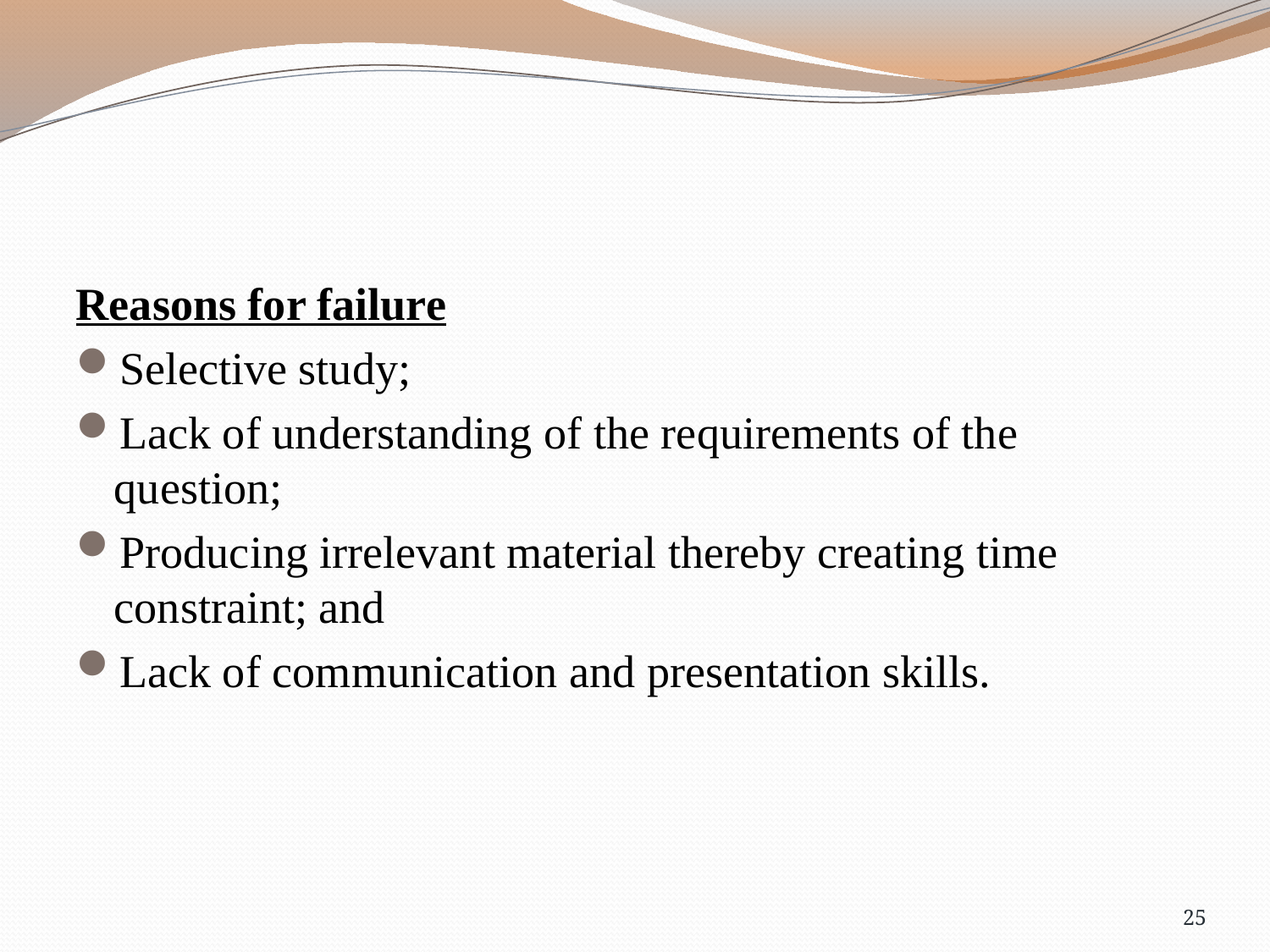

Reasons for failure
Selective study;
Lack of understanding of the requirements of the question;
Producing irrelevant material thereby creating time constraint; and
Lack of communication and presentation skills.

25